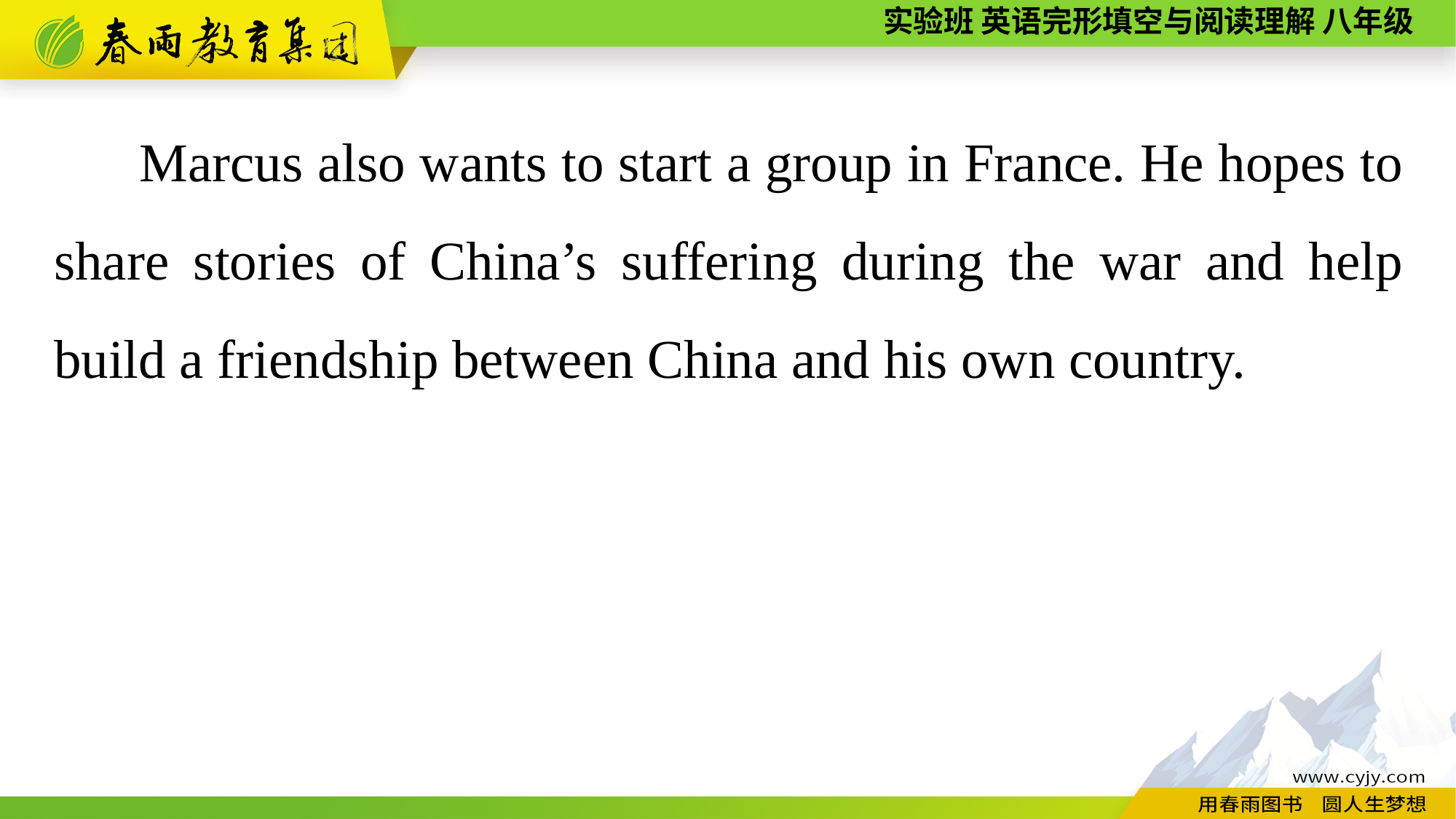

Marcus also wants to start a group in France. He hopes to share stories of China’s suffering during the war and help build a friendship between China and his own country.